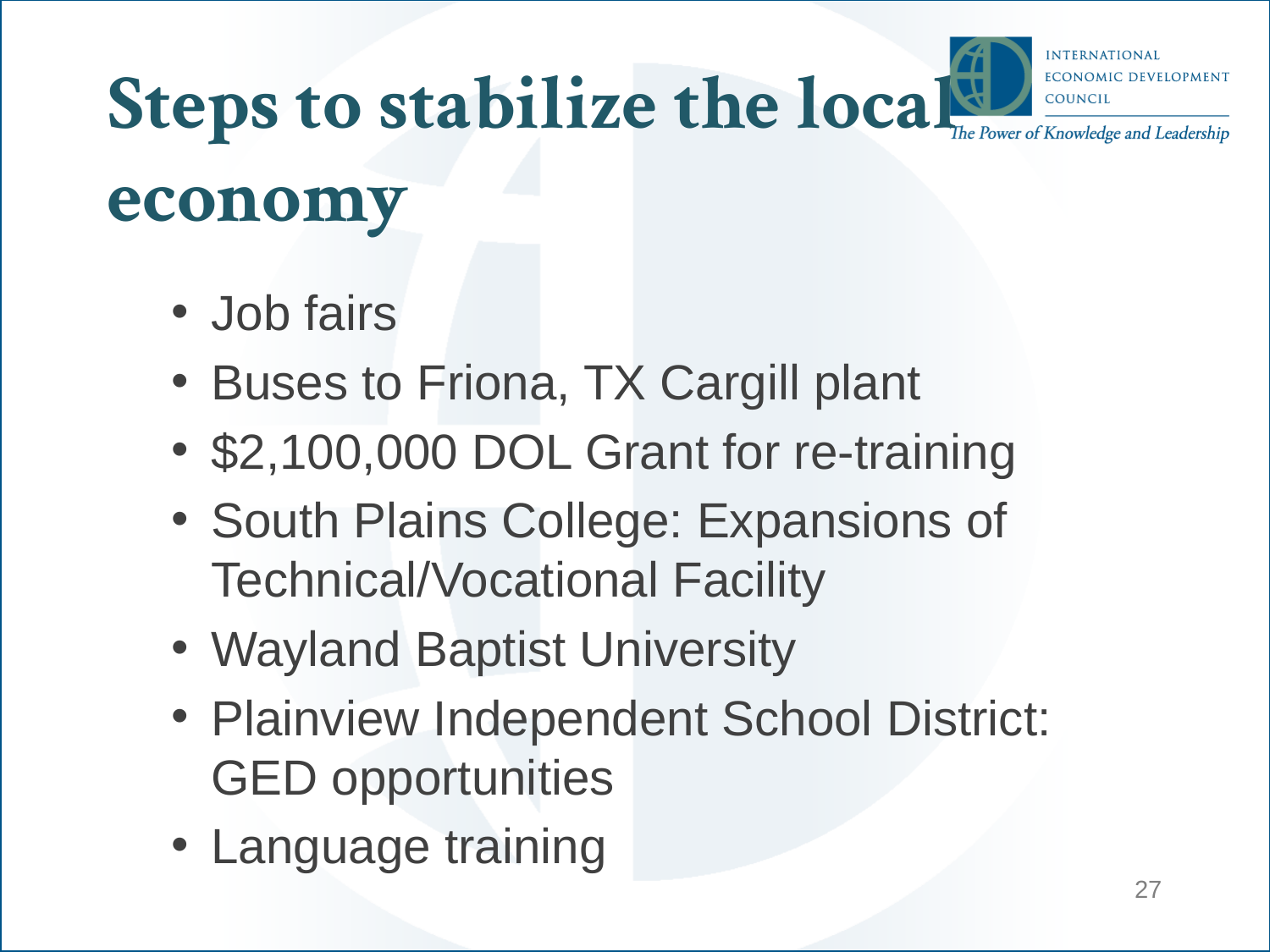

# Steps to stabilize the local economy
Job fairs
Buses to Friona, TX Cargill plant
$2,100,000 DOL Grant for re-training
South Plains College: Expansions of Technical/Vocational Facility
Wayland Baptist University
Plainview Independent School District: GED opportunities
Language training

27